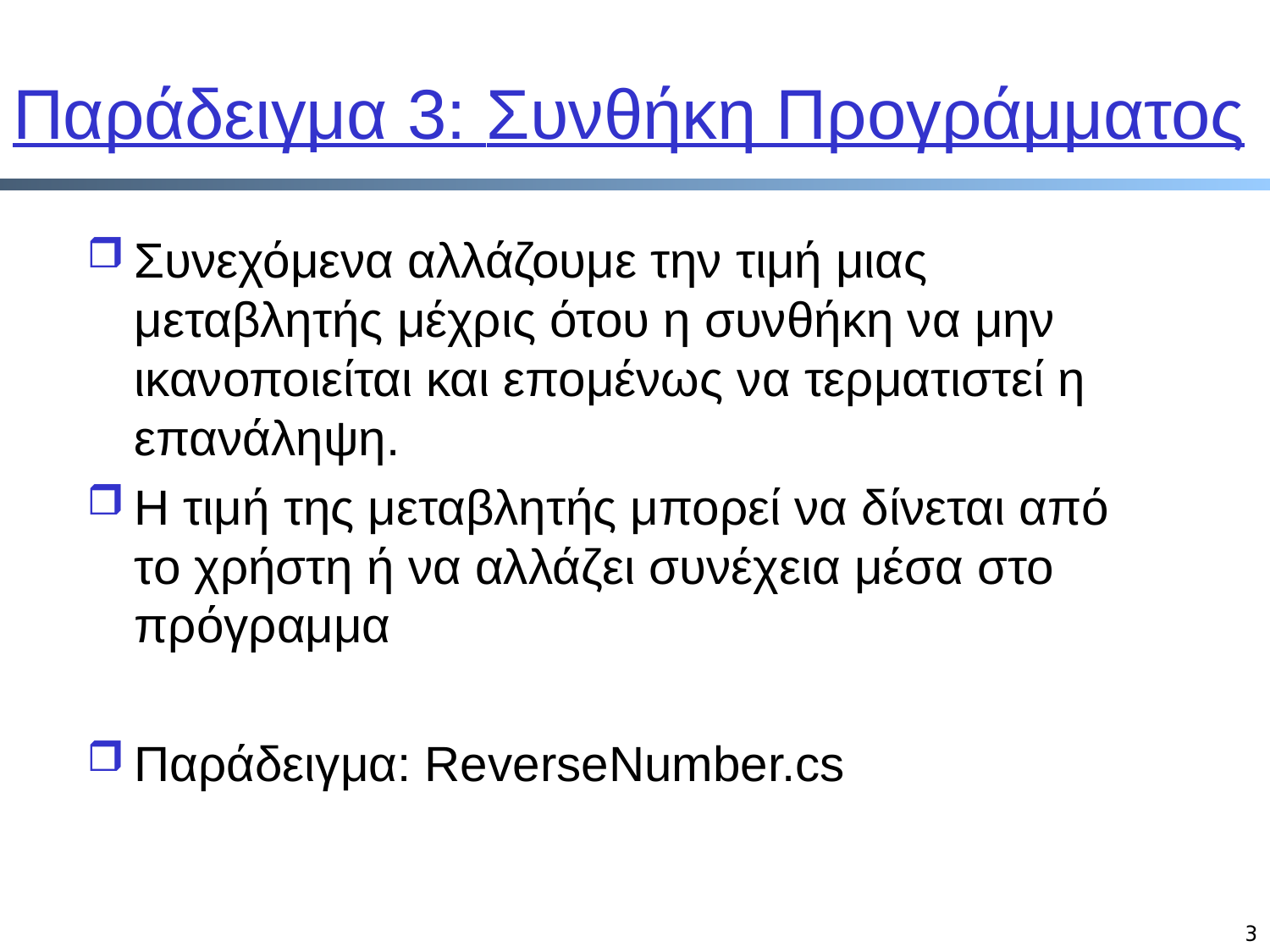

# Παράδειγμα 3: Συνθήκη Προγράμματος
Συνεχόμενα αλλάζουμε την τιμή μιας μεταβλητής μέχρις ότου η συνθήκη να μην ικανοποιείται και επομένως να τερματιστεί η επανάληψη.
Η τιμή της μεταβλητής μπορεί να δίνεται από το χρήστη ή να αλλάζει συνέχεια μέσα στο πρόγραμμα

Παράδειγμα: ReverseNumber.cs
3